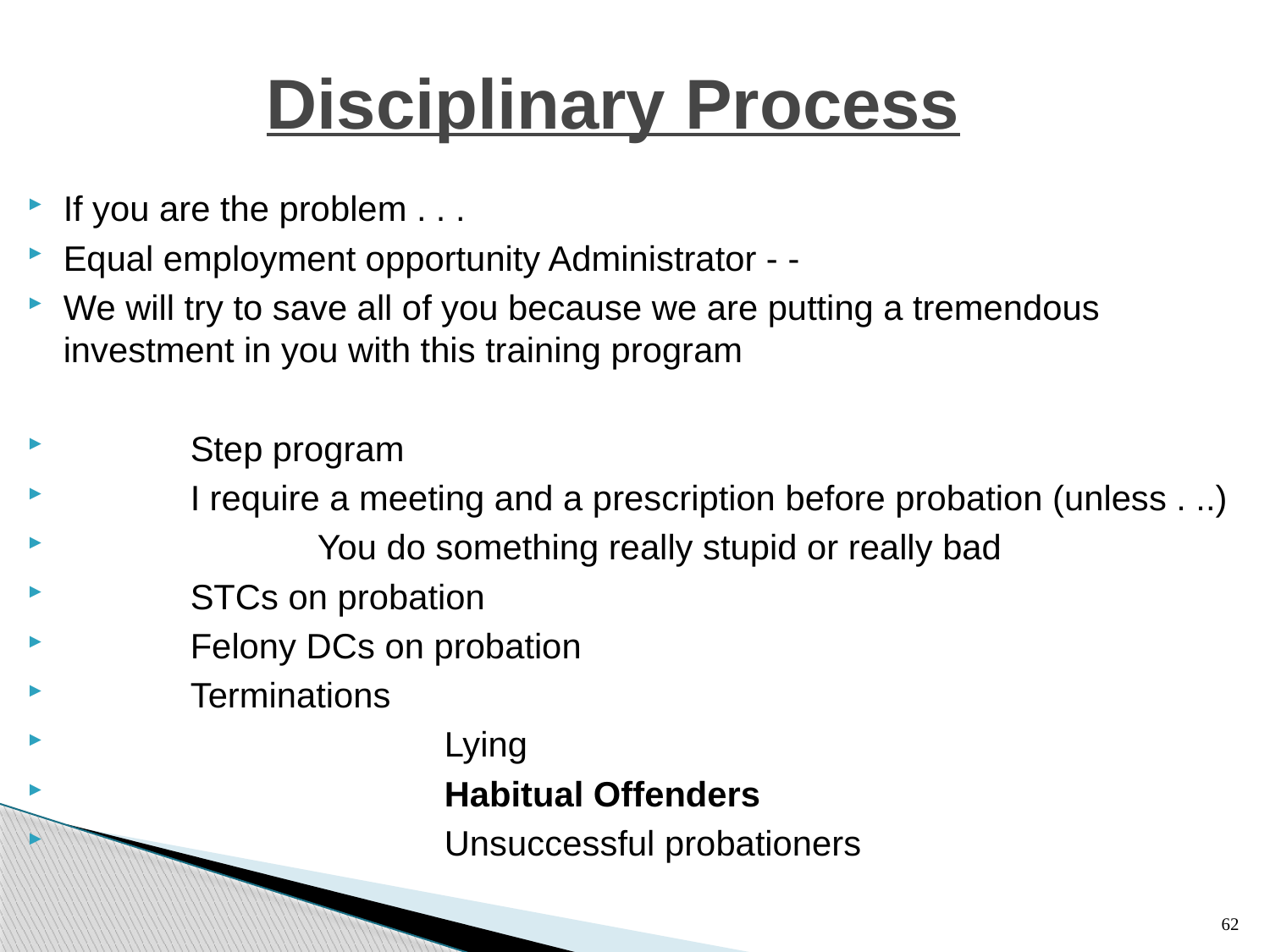

# Disciplinary Process
If you are the problem . . .
Equal employment opportunity Administrator - -
We will try to save all of you because we are putting a tremendous investment in you with this training program

	Step program
	I require a meeting and a prescription before probation (unless . ..)
		You do something really stupid or really bad
	STCs on probation
	Felony DCs on probation
	Terminations
			Lying
			Habitual Offenders
			Unsuccessful probationers
62